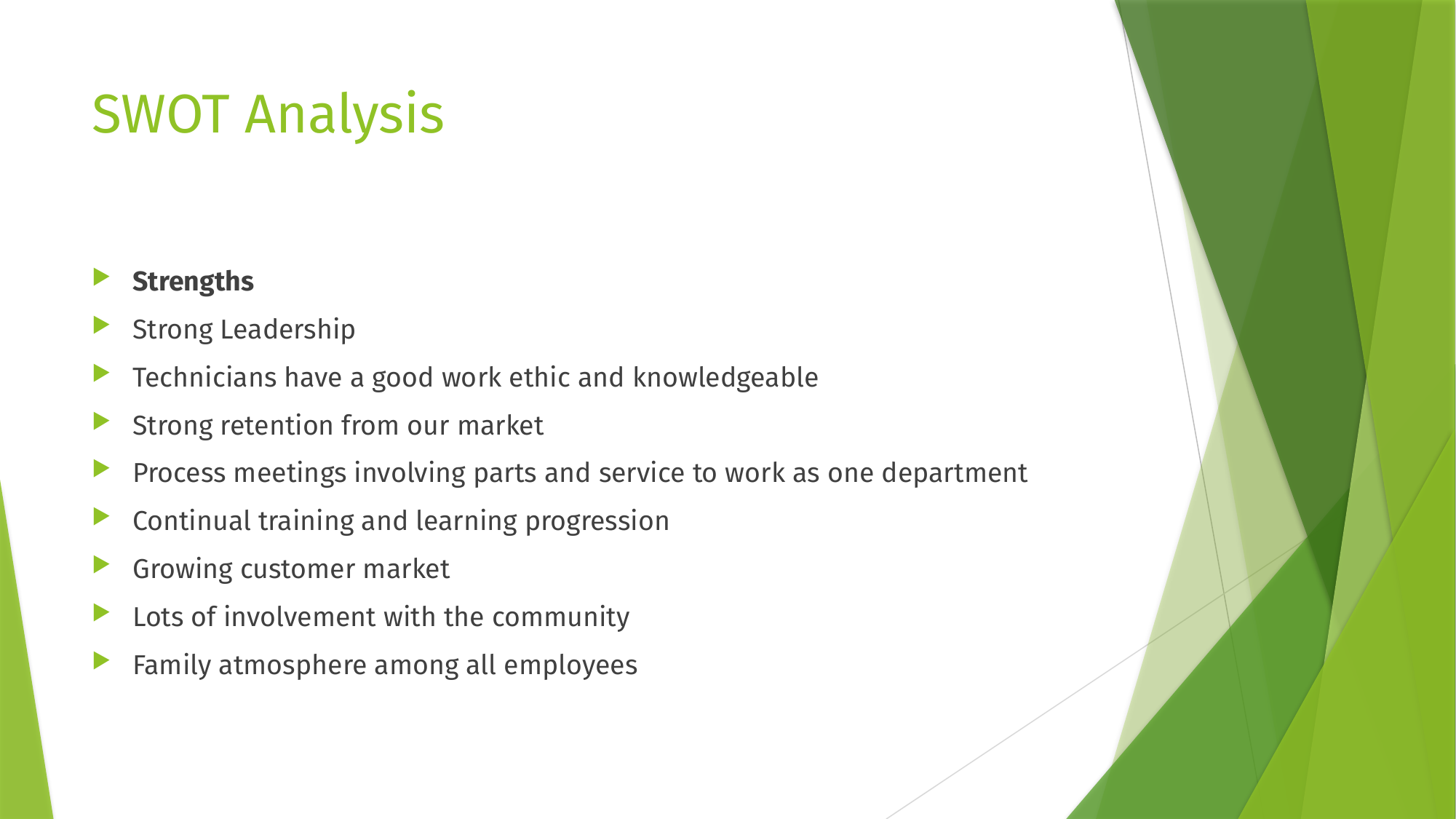

# SWOT Analysis
Strengths
Strong Leadership
Technicians have a good work ethic and knowledgeable
Strong retention from our market
Process meetings involving parts and service to work as one department
Continual training and learning progression
Growing customer market
Lots of involvement with the community
Family atmosphere among all employees